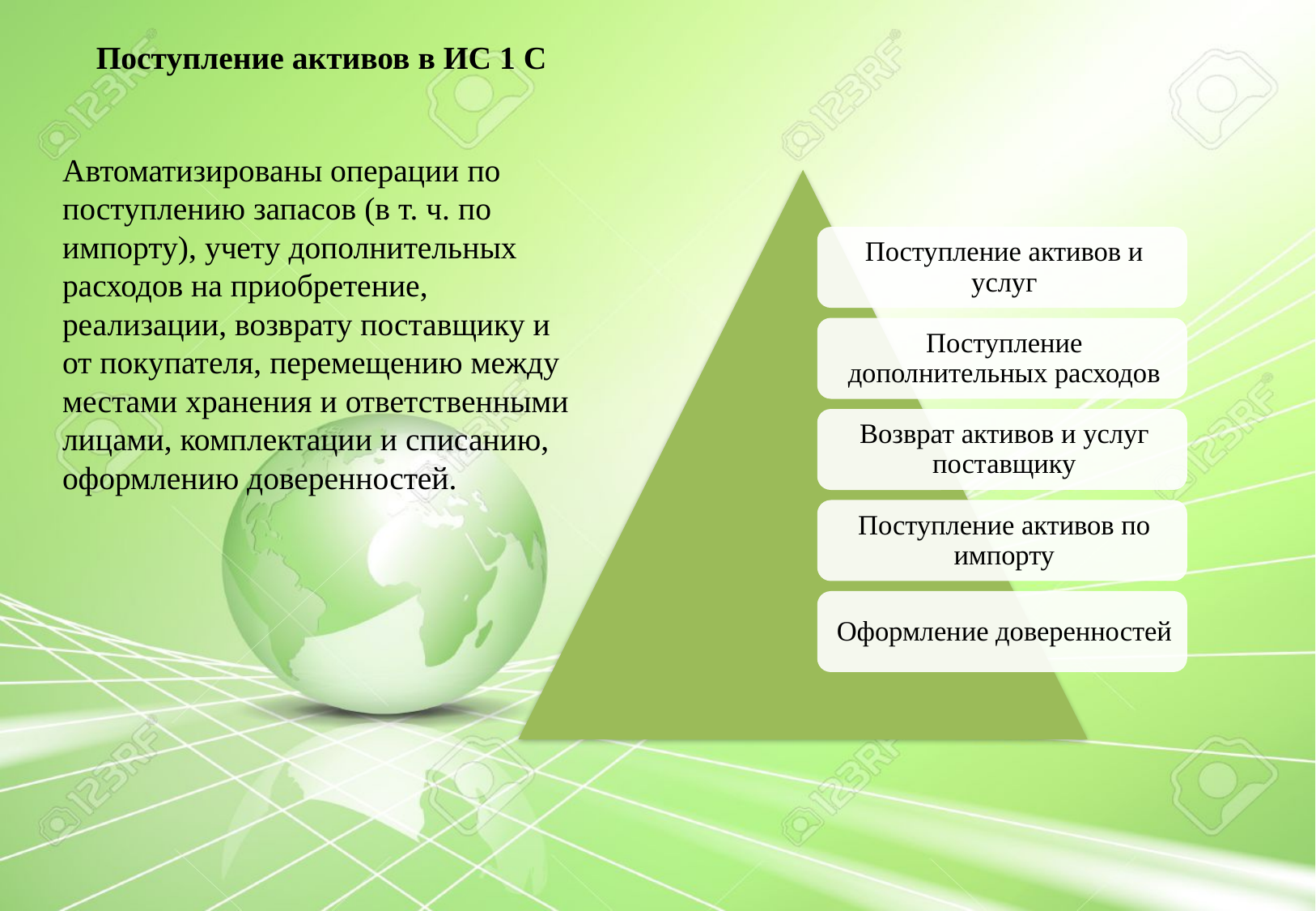

Поступление активов в ИС 1 С
Автоматизированы операции по поступлению запасов (в т. ч. по импорту), учету дополнительных расходов на приобретение, реализации, возврату поставщику и от покупателя, перемещению между местами хранения и ответственными лицами, комплектации и списанию, оформлению доверенностей.

Поступление активов и услуг
Поступление дополнительных расходов
Возврат активов и услуг поставщику
Поступление активов по импорту
Оформление доверенностей